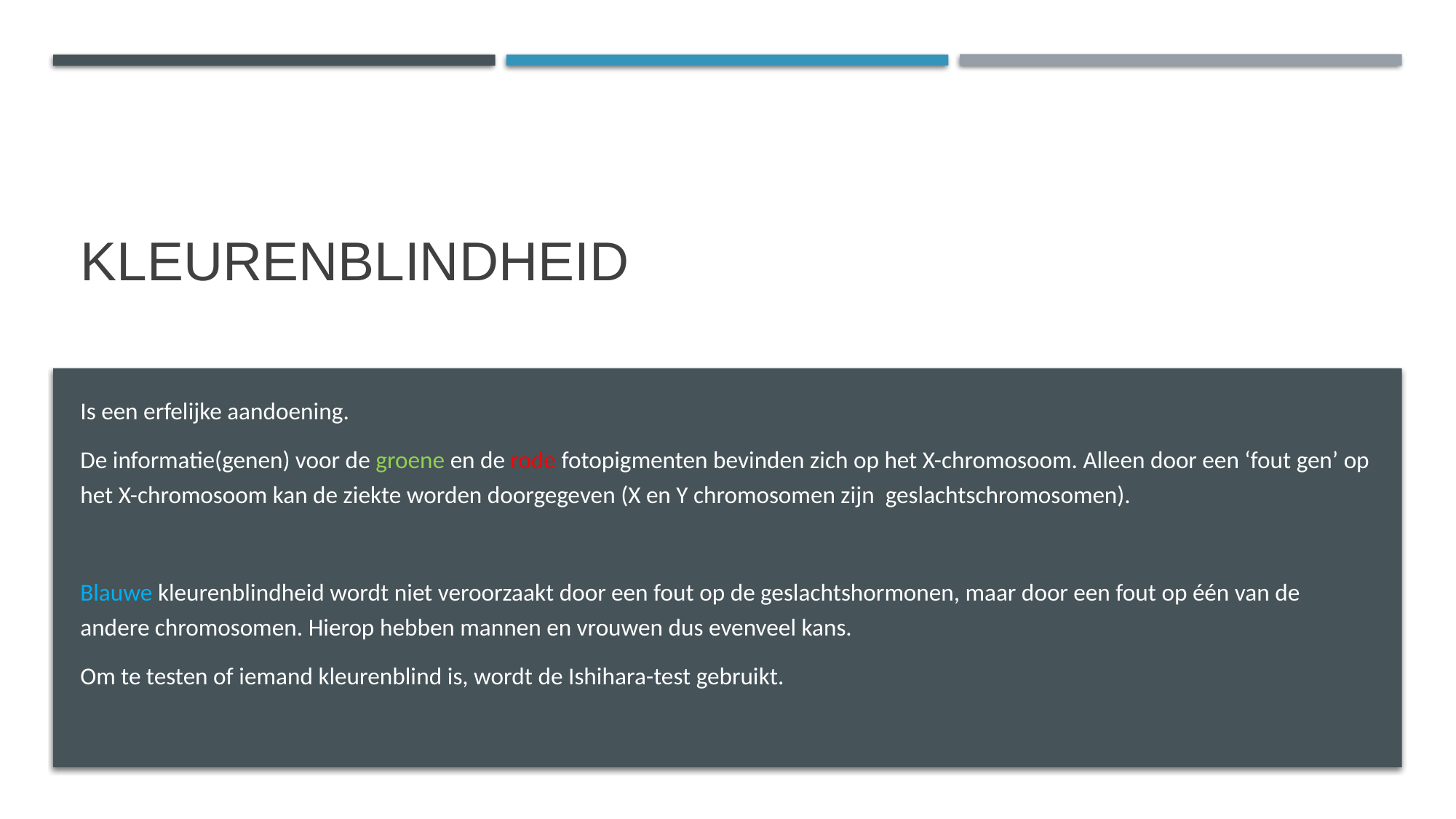

# Kleurenblindheid
Is een erfelijke aandoening.
De informatie(genen) voor de groene en de rode fotopigmenten bevinden zich op het X-chromosoom. Alleen door een ‘fout gen’ op het X-chromosoom kan de ziekte worden doorgegeven (X en Y chromosomen zijn  geslachtschromosomen).

Blauwe kleurenblindheid wordt niet veroorzaakt door een fout op de geslachtshormonen, maar door een fout op één van de andere chromosomen. Hierop hebben mannen en vrouwen dus evenveel kans.
Om te testen of iemand kleurenblind is, wordt de Ishihara-test gebruikt.